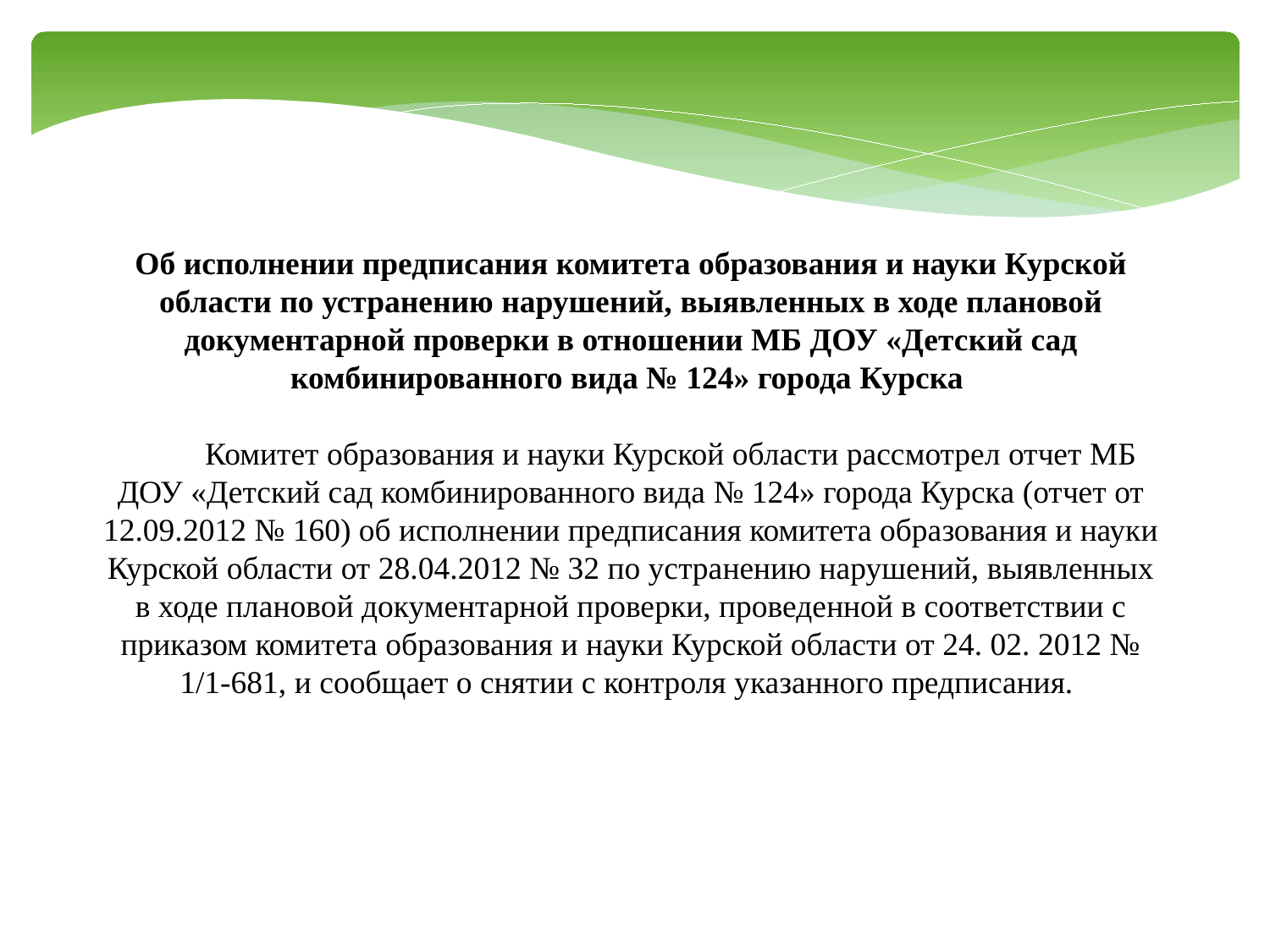

Об исполнении предписания комитета образования и науки Курской области по устранению нарушений, выявленных в ходе плановой документарной проверки в отношении МБ ДОУ «Детский сад комбинированного вида № 124» города Курска
          Комитет образования и науки Курской области рассмотрел отчет МБ ДОУ «Детский сад комбинированного вида № 124» города Курска (отчет от 12.09.2012 № 160) об исполнении предписания комитета образования и науки Курской области от 28.04.2012 № 32 по устранению нарушений, выявленных в ходе плановой документарной проверки, проведенной в соответствии с приказом комитета образования и науки Курской области от 24. 02. 2012 № 1/1-681, и сообщает о снятии с контроля указанного предписания.